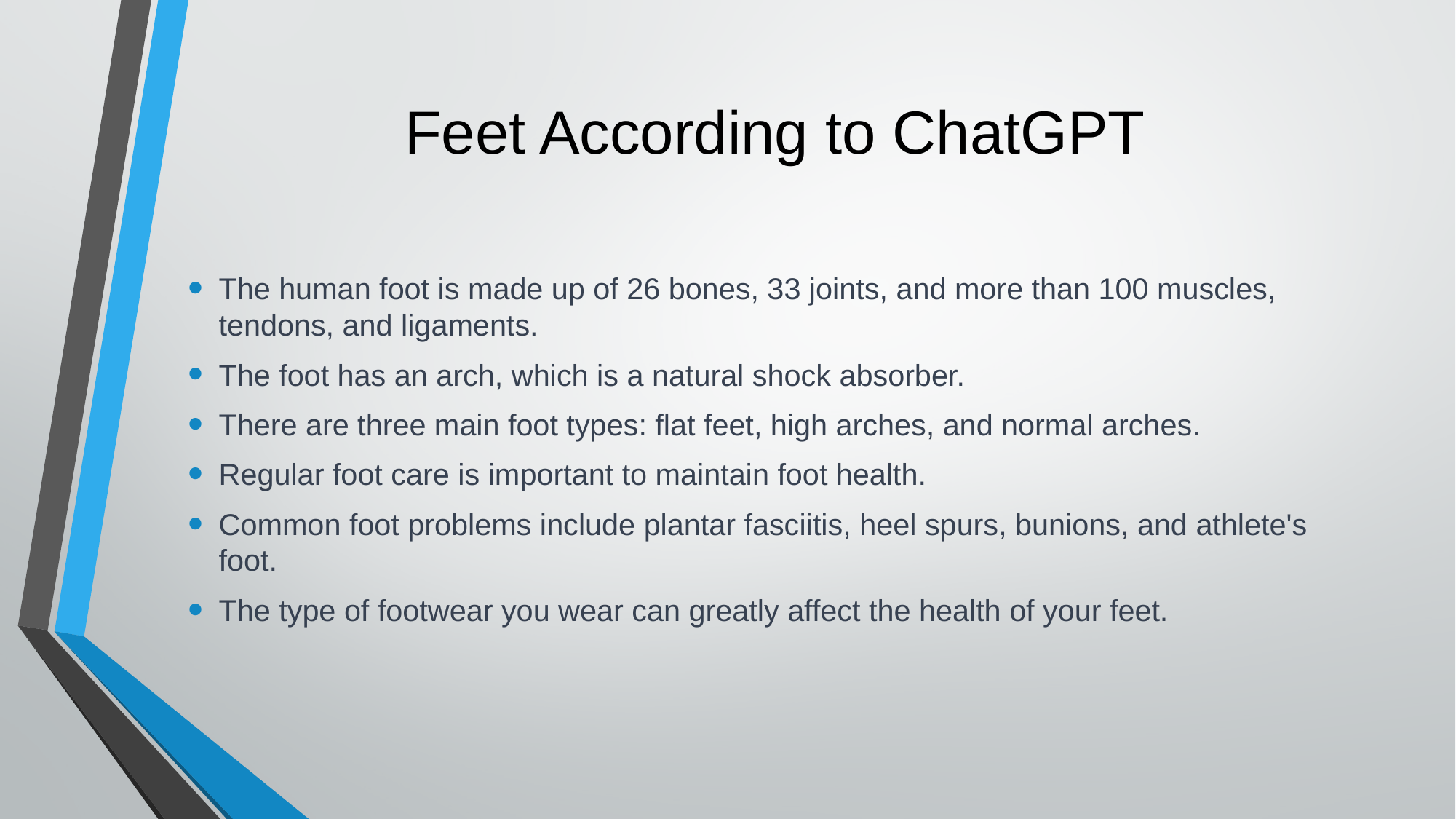

# Feet According to ChatGPT
The human foot is made up of 26 bones, 33 joints, and more than 100 muscles, tendons, and ligaments.
The foot has an arch, which is a natural shock absorber.
There are three main foot types: flat feet, high arches, and normal arches.
Regular foot care is important to maintain foot health.
Common foot problems include plantar fasciitis, heel spurs, bunions, and athlete's foot.
The type of footwear you wear can greatly affect the health of your feet.